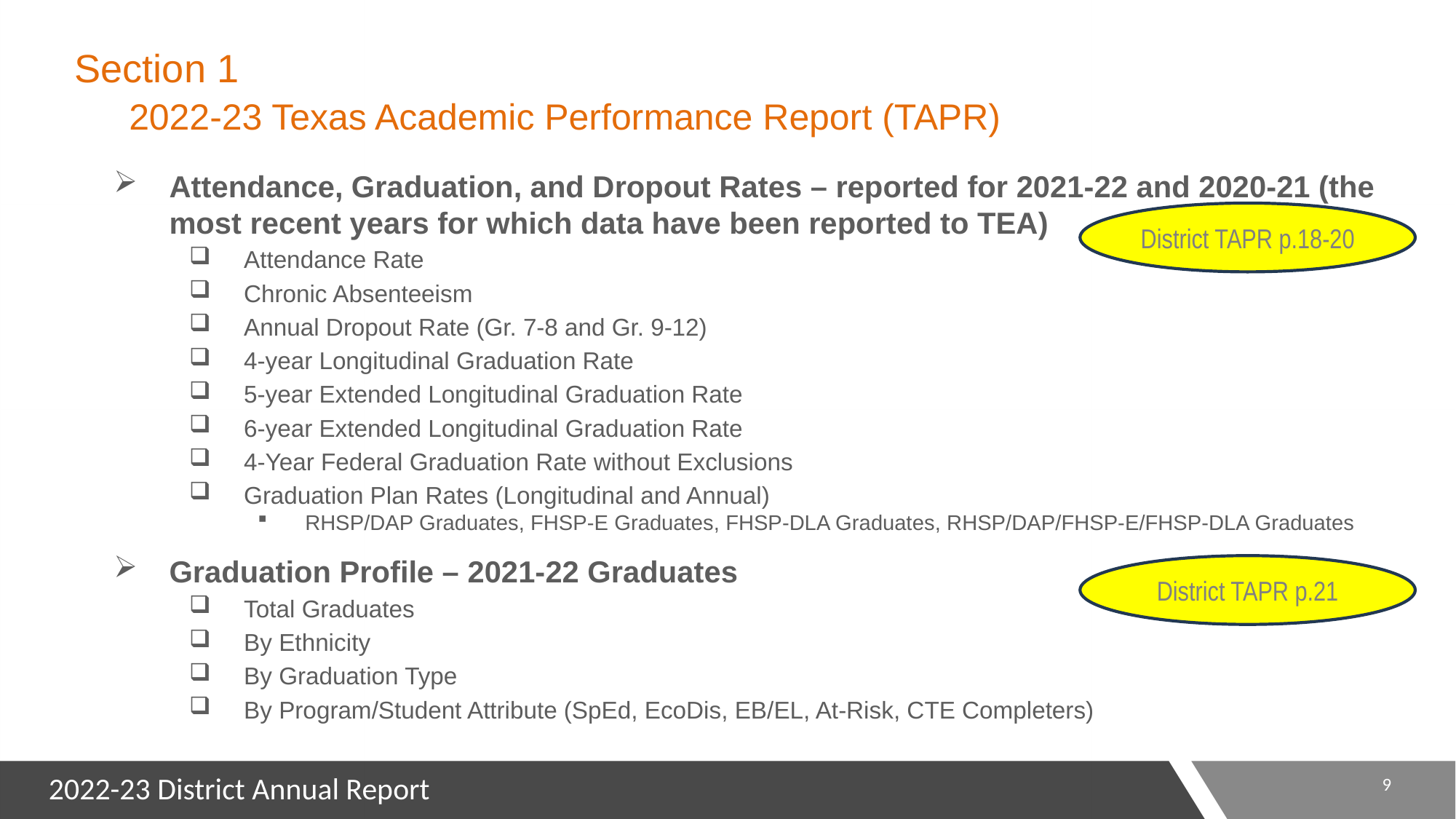

# Section 1 2022-23 Texas Academic Performance Report (TAPR)
Attendance, Graduation, and Dropout Rates – reported for 2021-22 and 2020-21 (the most recent years for which data have been reported to TEA)
Attendance Rate
Chronic Absenteeism
Annual Dropout Rate (Gr. 7-8 and Gr. 9-12)
4-year Longitudinal Graduation Rate
5-year Extended Longitudinal Graduation Rate
6-year Extended Longitudinal Graduation Rate
4-Year Federal Graduation Rate without Exclusions
Graduation Plan Rates (Longitudinal and Annual)
RHSP/DAP Graduates, FHSP-E Graduates, FHSP-DLA Graduates, RHSP/DAP/FHSP-E/FHSP-DLA Graduates
Graduation Profile – 2021-22 Graduates
Total Graduates
By Ethnicity
By Graduation Type
By Program/Student Attribute (SpEd, EcoDis, EB/EL, At-Risk, CTE Completers)

District TAPR p.18-20
District TAPR p.21
9